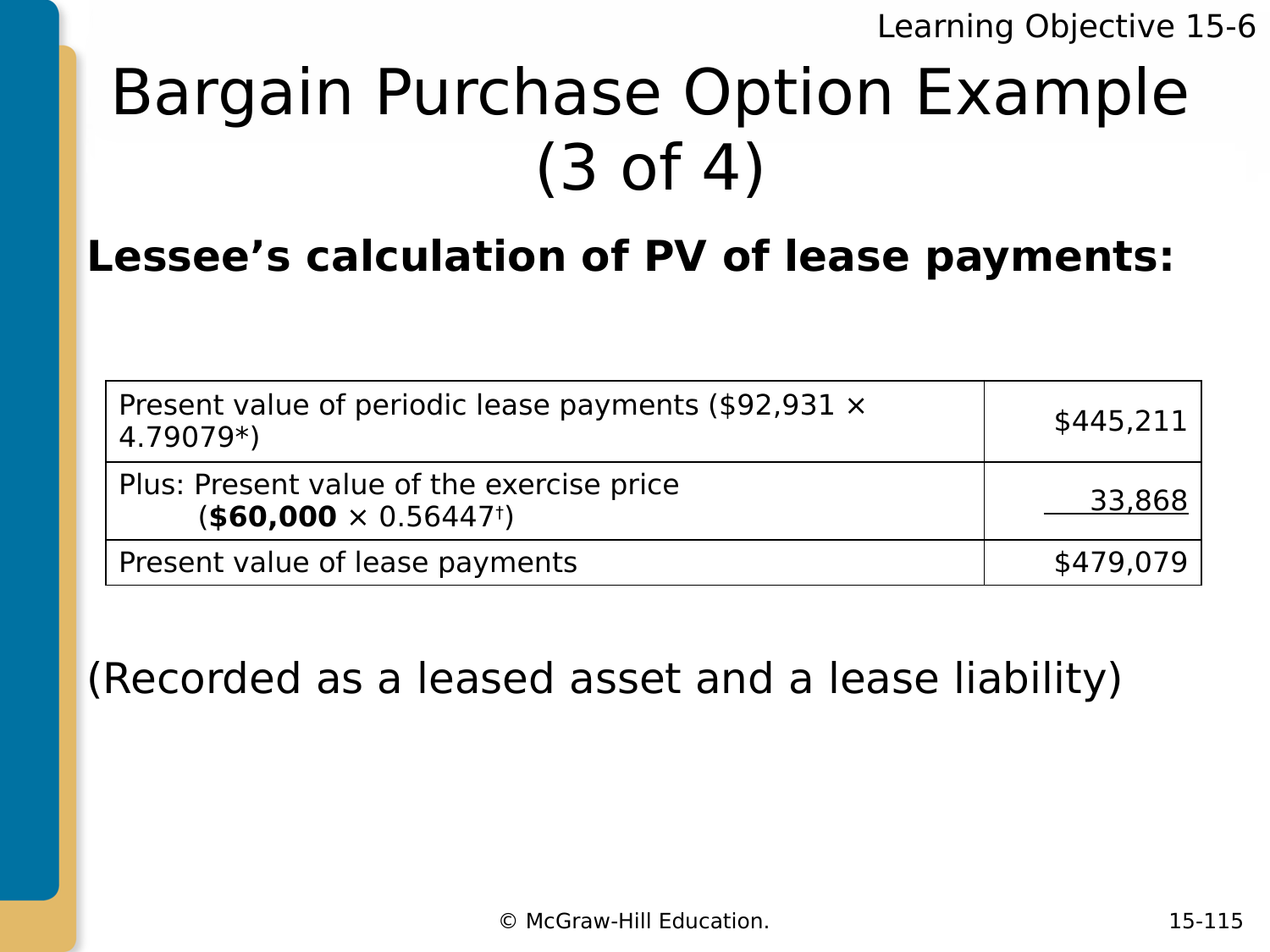

Learning Objective 15-6
# Bargain Purchase Option Example (3 of 4)
Lessee’s calculation of PV of lease payments:
| Present value of periodic lease payments ($92,931 × 4.79079\*) | $445,211 |
| --- | --- |
| Plus: Present value of the exercise price ($60,000 × 0.56447†) | 33,868 |
| Present value of lease payments | $479,079 |
(Recorded as a leased asset and a lease liability)